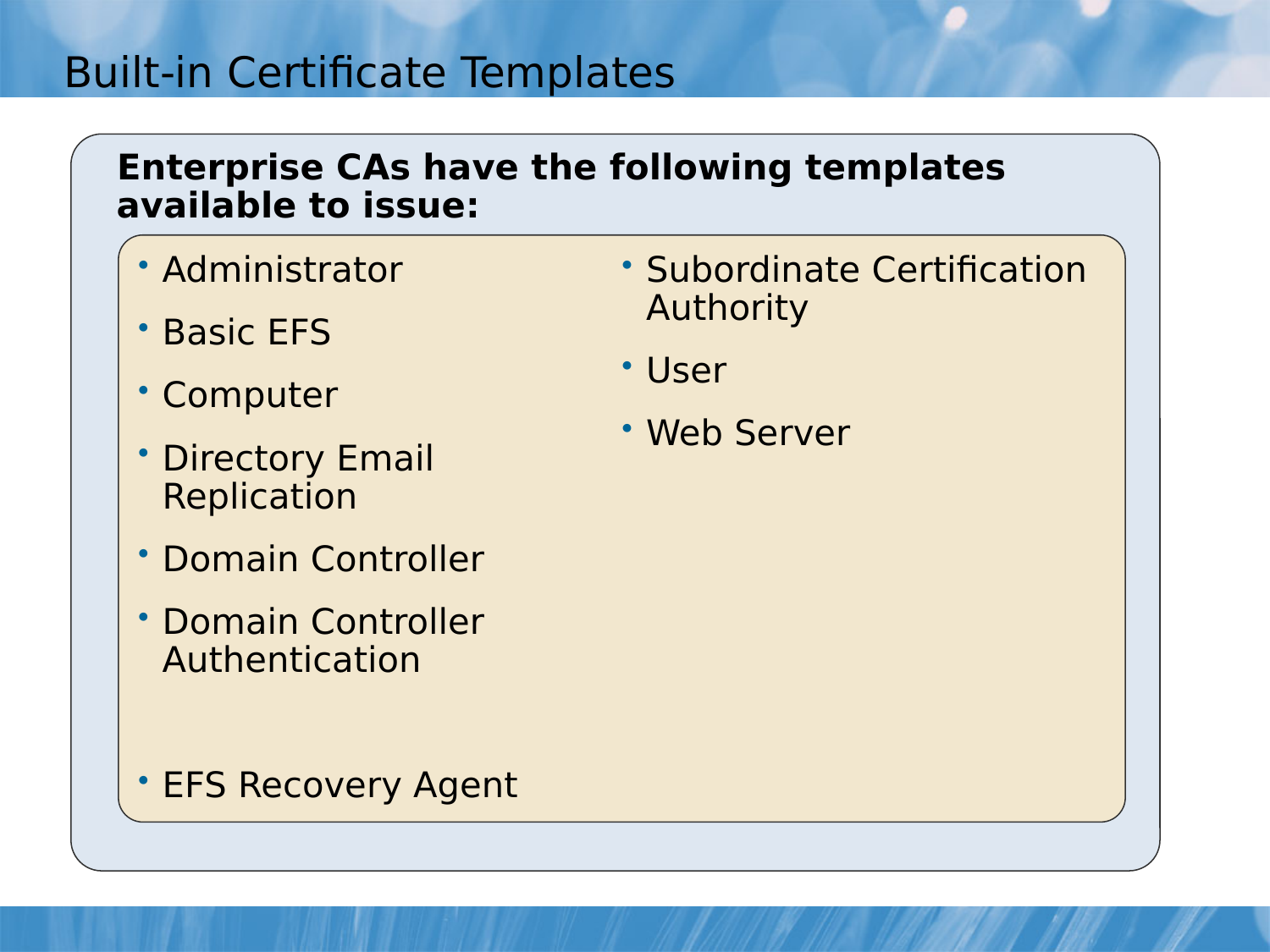

# Built-in Certificate Templates
  Enterprise CAs have the following templates available to issue:

Administrator
Basic EFS
Computer
Directory Email Replication
Domain Controller
Domain Controller Authentication

EFS Recovery Agent
Subordinate Certification Authority
User
Web Server